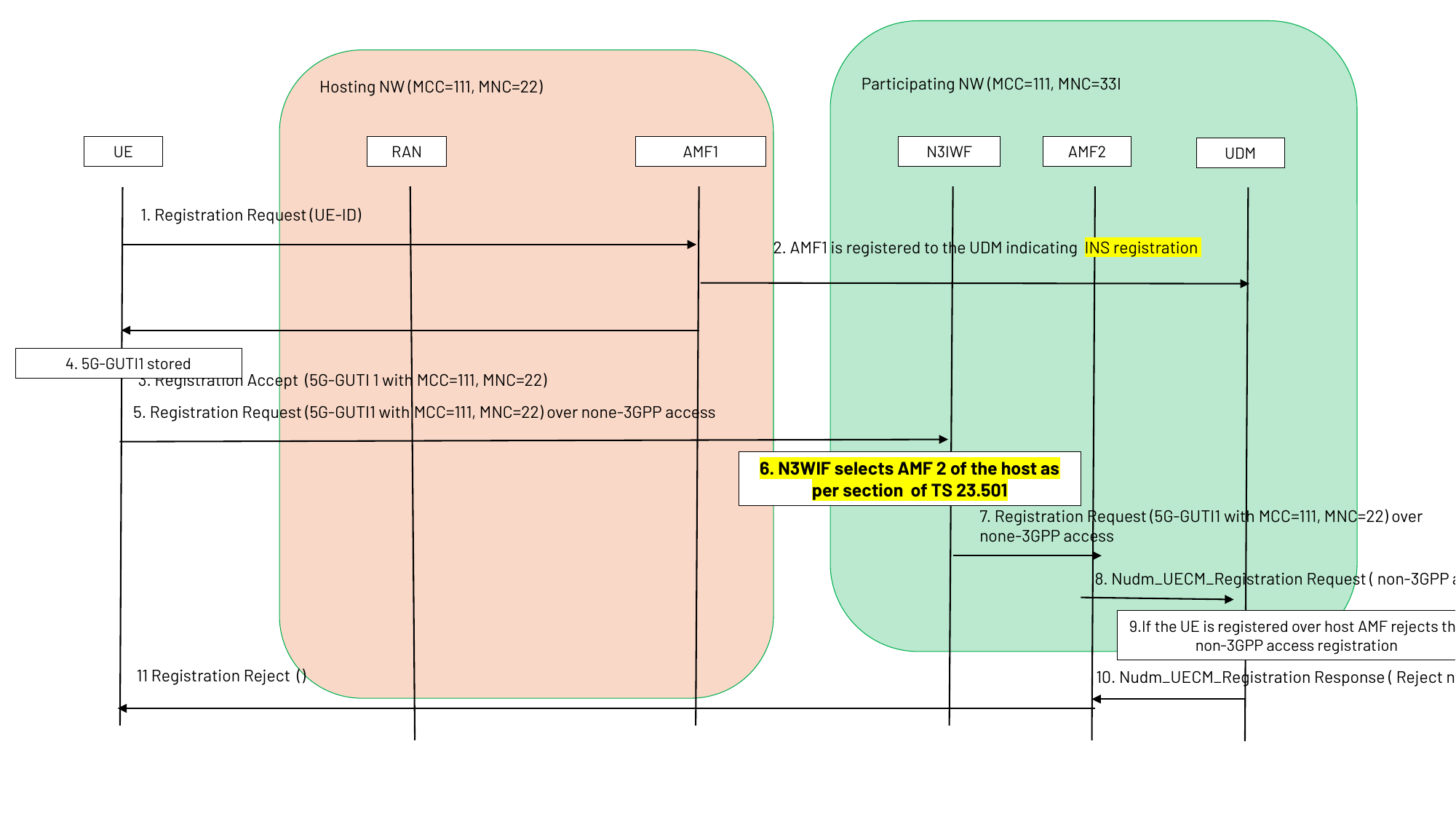

Participating NW (MCC=111, MNC=33I
Hosting NW (MCC=111, MNC=22)
UE
RAN
N3IWF
AMF2
AMF1
UDM
1. Registration Request (UE-ID)
2. AMF1 is registered to the UDM indicating  INS registration
4. 5G-GUTI1 stored
3. Registration Accept  (5G-GUTI 1 with MCC=111, MNC=22)
5. Registration Request (5G-GUTI1 with MCC=111, MNC=22) over none-3GPP access
6. N3WIF selects AMF 2 of the host as per section  of TS 23.501
7. Registration Request (5G-GUTI1 with MCC=111, MNC=22) over none-3GPP access
8. Nudm_UECM_Registration Request ( non-3GPP access type)
9.If the UE is registered over host AMF rejects the non-3GPP access registration
11 Registration Reject  ()
10. Nudm_UECM_Registration Response ( Reject non-3GPP registration)